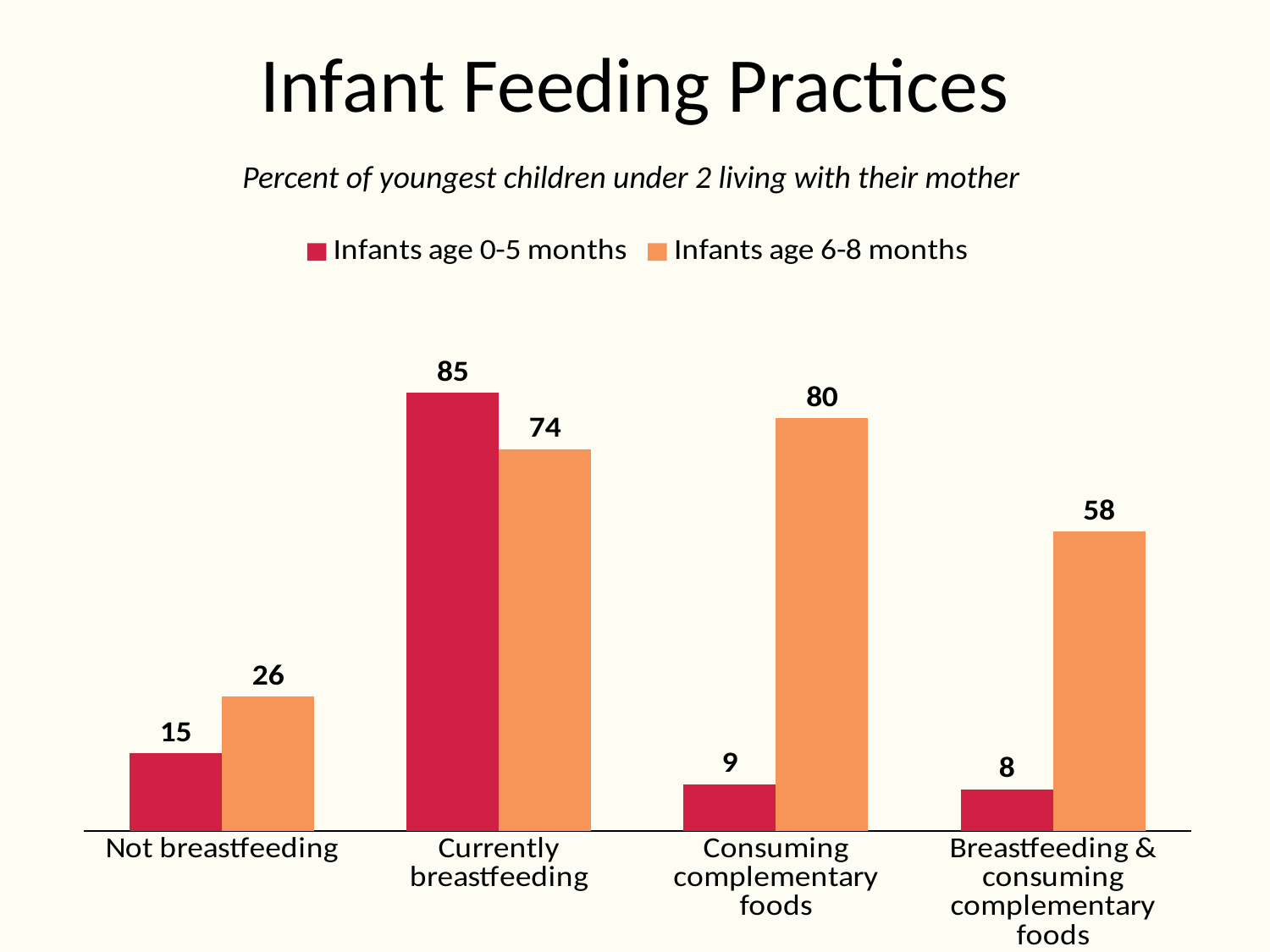

# Infant Feeding Practices
Percent of youngest children under 2 living with their mother

### Chart

| Category | Infants age 0-5 months | Infants age 6-8 months |
|---|---|---|
| Not breastfeeding | 15.0 | 26.0 |
| Currently breastfeeding | 85.0 | 74.0 |
| Consuming complementary foods | 9.0 | 80.0 |
| Breastfeeding & consuming complementary foods | 8.0 | 58.0 |